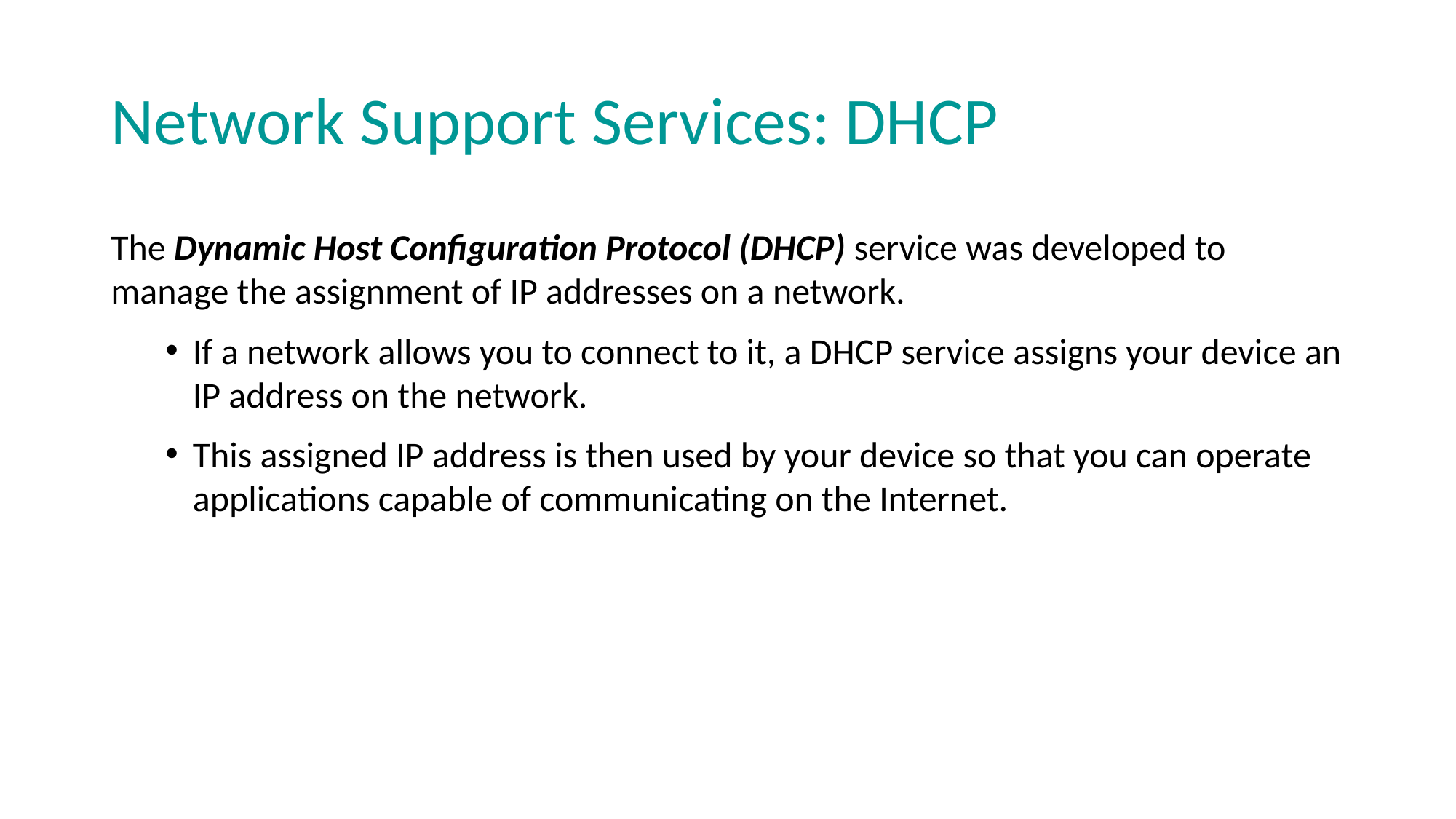

# Network Support Services: DHCP
The Dynamic Host Configuration Protocol (DHCP) service was developed to manage the assignment of IP addresses on a network.
If a network allows you to connect to it, a DHCP service assigns your device an IP address on the network.
This assigned IP address is then used by your device so that you can operate applications capable of communicating on the Internet.